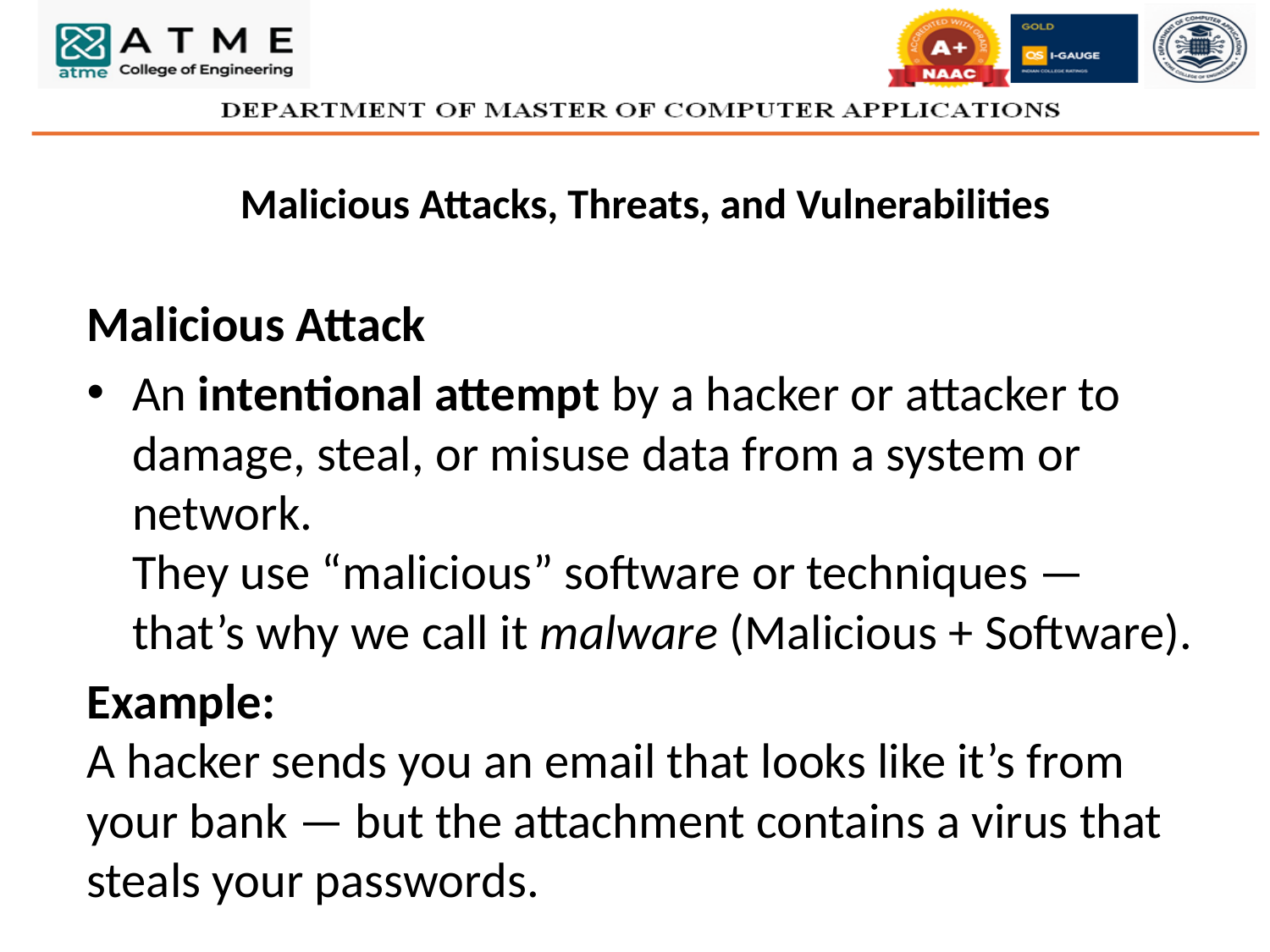

# Malicious Attacks, Threats, and Vulnerabilities
Malicious Attack
An intentional attempt by a hacker or attacker to damage, steal, or misuse data from a system or network.
They use “malicious” software or techniques — that’s why we call it malware (Malicious + Software).
Example:
A hacker sends you an email that looks like it’s from your bank — but the attachment contains a virus that steals your passwords.